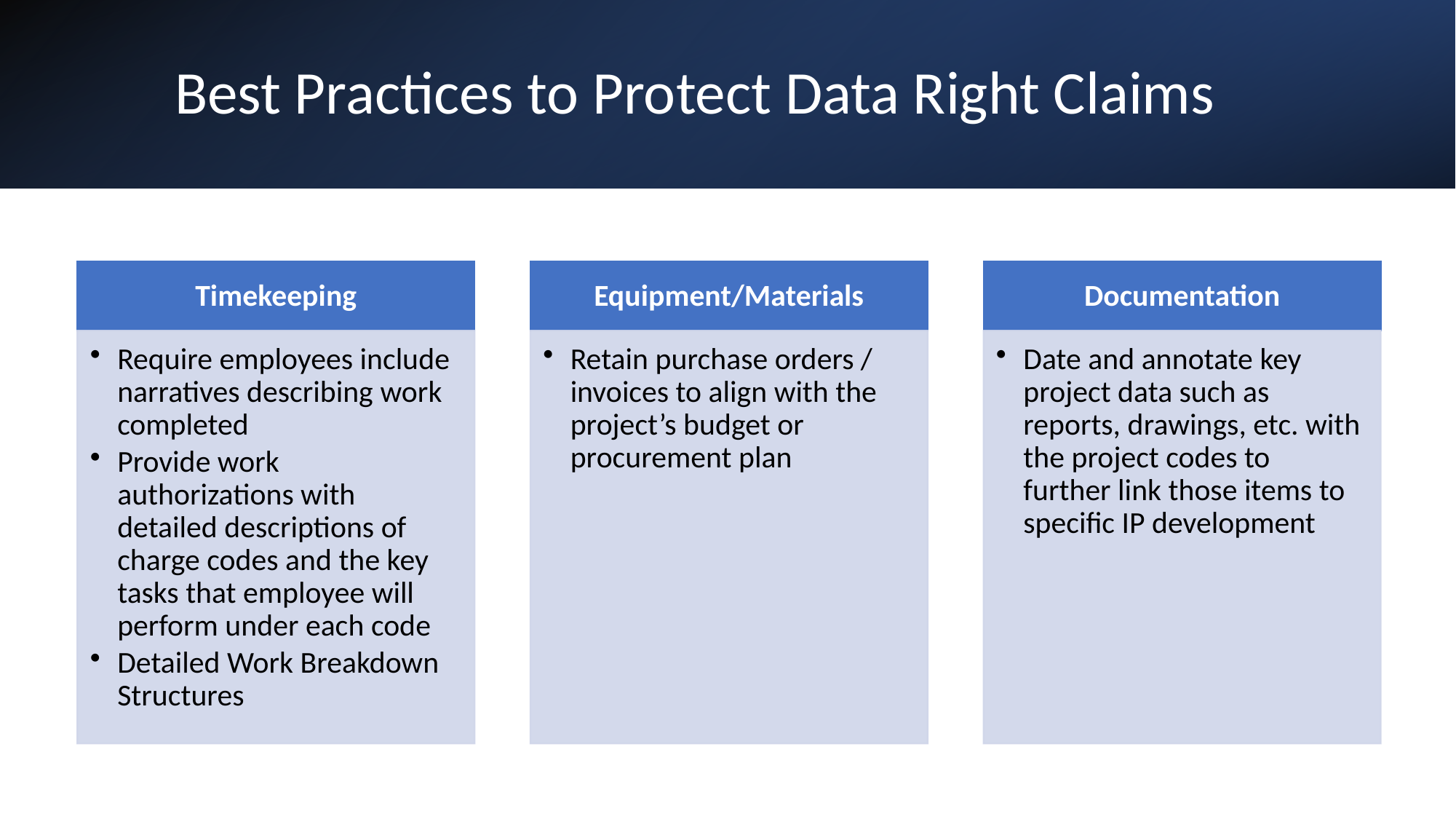

# Best Practices to Protect Data Right Claims
Timekeeping
Require employees include narratives describing work completed
Provide work authorizations with detailed descriptions of charge codes and the key tasks that employee will perform under each code
Detailed Work Breakdown Structures
Equipment/Materials
Retain purchase orders / invoices to align with the project’s budget or procurement plan
Documentation
Date and annotate key project data such as reports, drawings, etc. with the project codes to further link those items to specific IP development